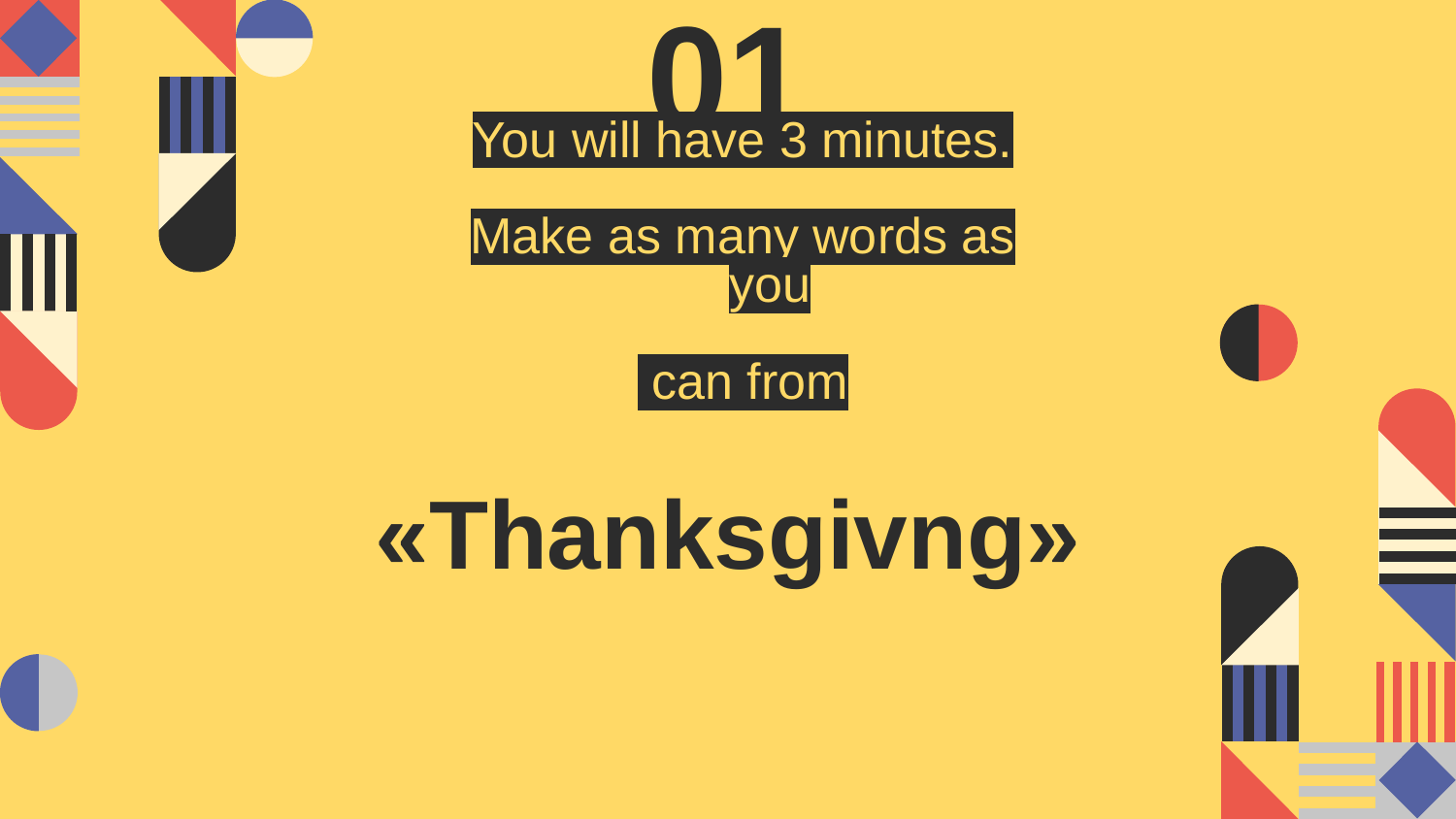

01
You will have 3 minutes.

Make as many words as you

 can from
# «Thanksgivng»